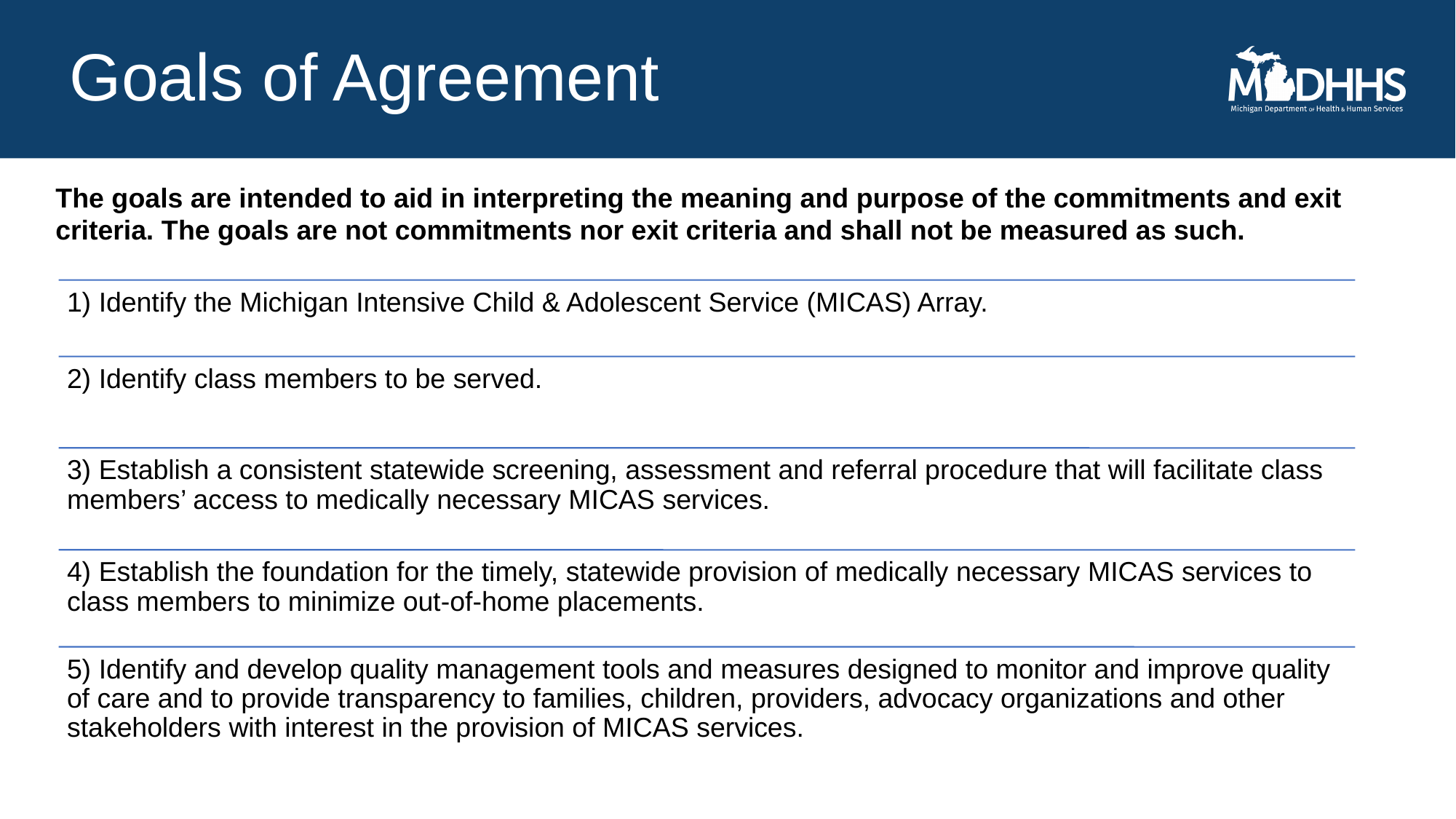

# Goals of Agreement
The goals are intended to aid in interpreting the meaning and purpose of the commitments and exit criteria. The goals are not commitments nor exit criteria and shall not be measured as such.
1) Identify the Michigan Intensive Child & Adolescent Service (MICAS) Array.
2) Identify class members to be served.
3) Establish a consistent statewide screening, assessment and referral procedure that will facilitate class members’ access to medically necessary MICAS services.
4) Establish the foundation for the timely, statewide provision of medically necessary MICAS services to class members to minimize out-of-home placements.
5) Identify and develop quality management tools and measures designed to monitor and improve quality of care and to provide transparency to families, children, providers, advocacy organizations and other stakeholders with interest in the provision of MICAS services.